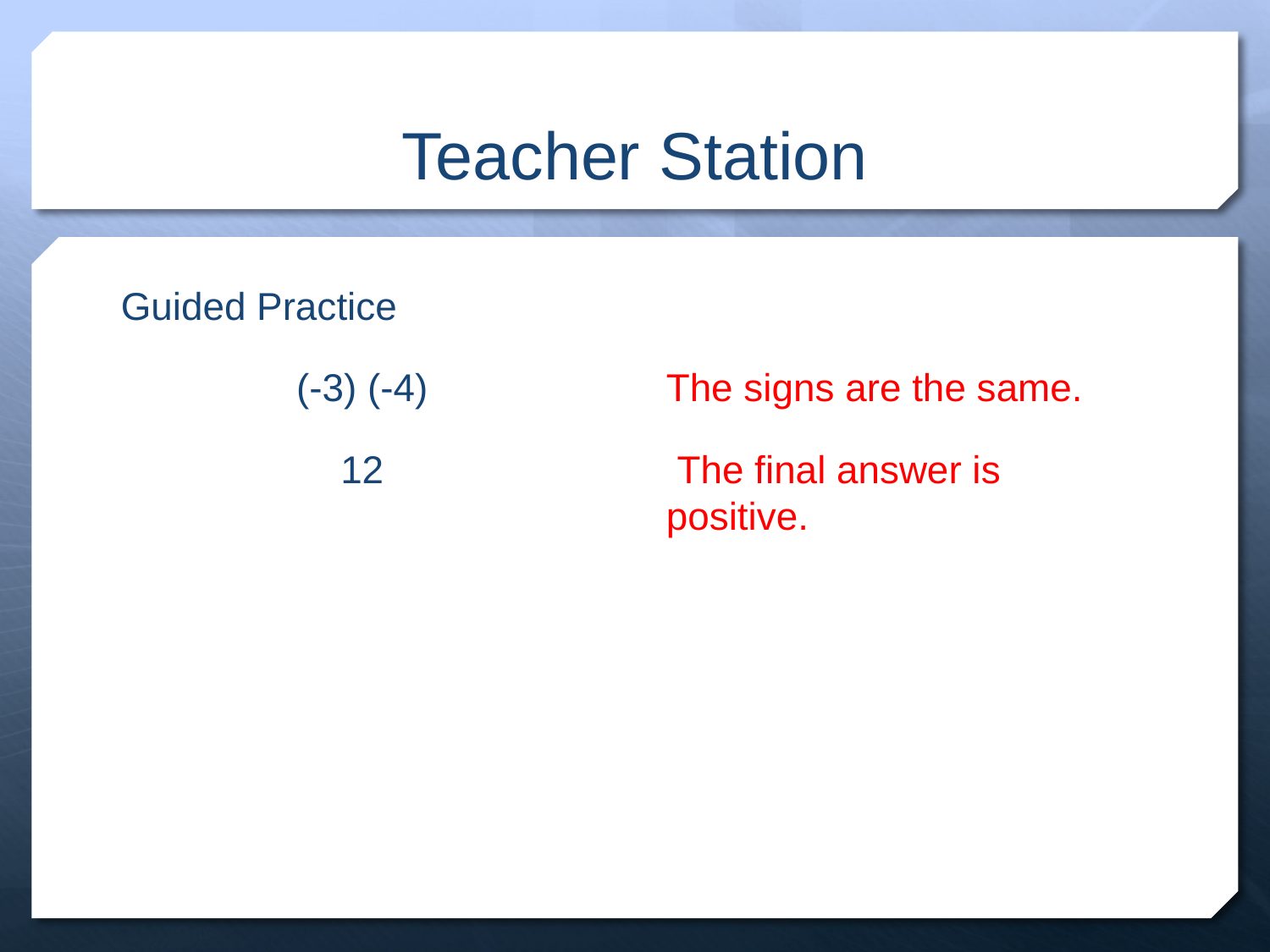

# Teacher Station
Guided Practice
 (-3) (-4)
12

The signs are the same.
 The final answer is positive.